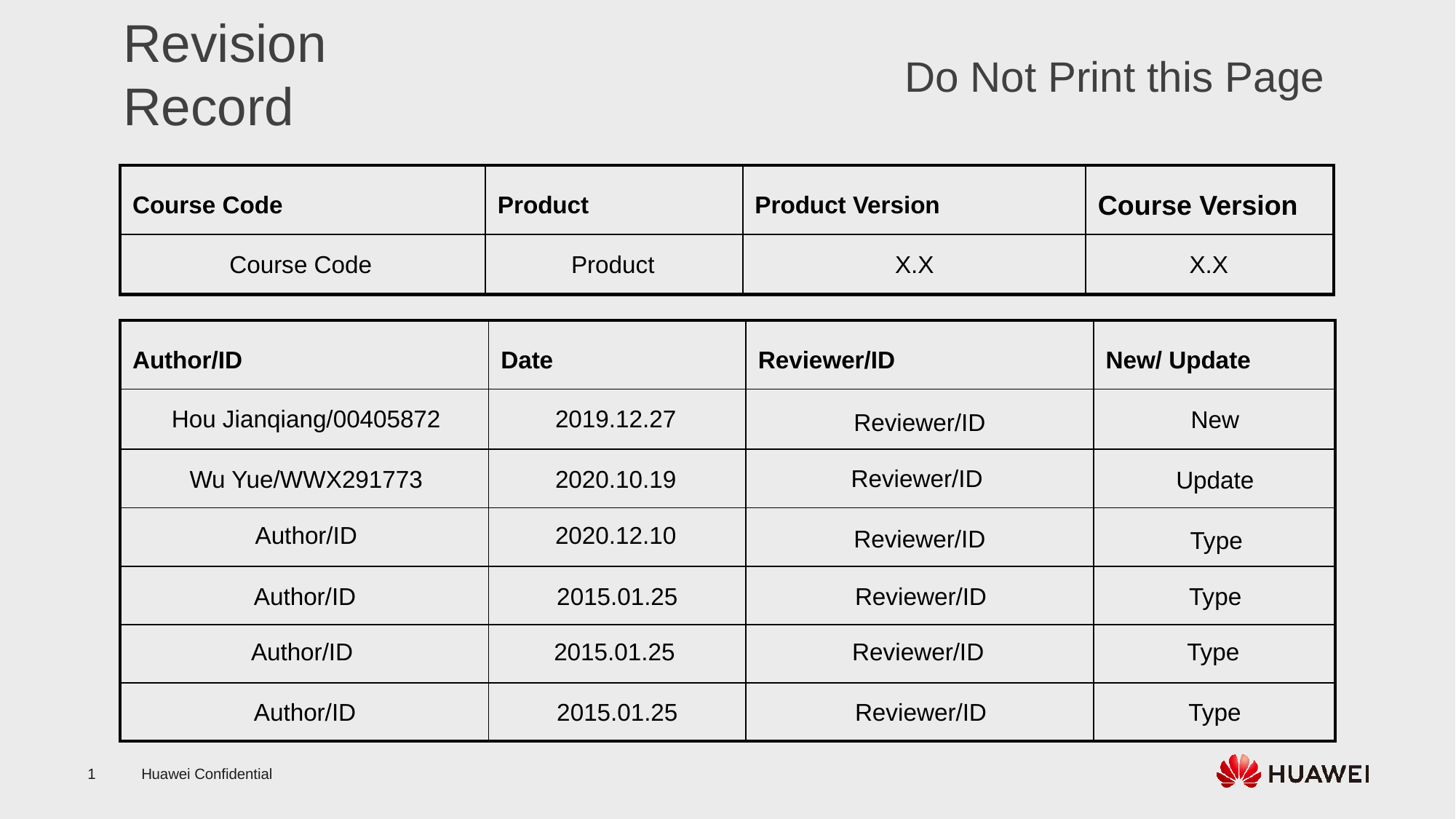

Course Code
Product
X.X
X.X
New
Hou Jianqiang/00405872
2019.12.27
Reviewer/ID
Reviewer/ID
Update
Wu Yue/WWX291773
2020.10.19
Author/ID
2020.12.10
Reviewer/ID
Type
Author/ID
2015.01.25
Reviewer/ID
Type
Author/ID
2015.01.25
Reviewer/ID
Type
Author/ID
2015.01.25
Reviewer/ID
Type